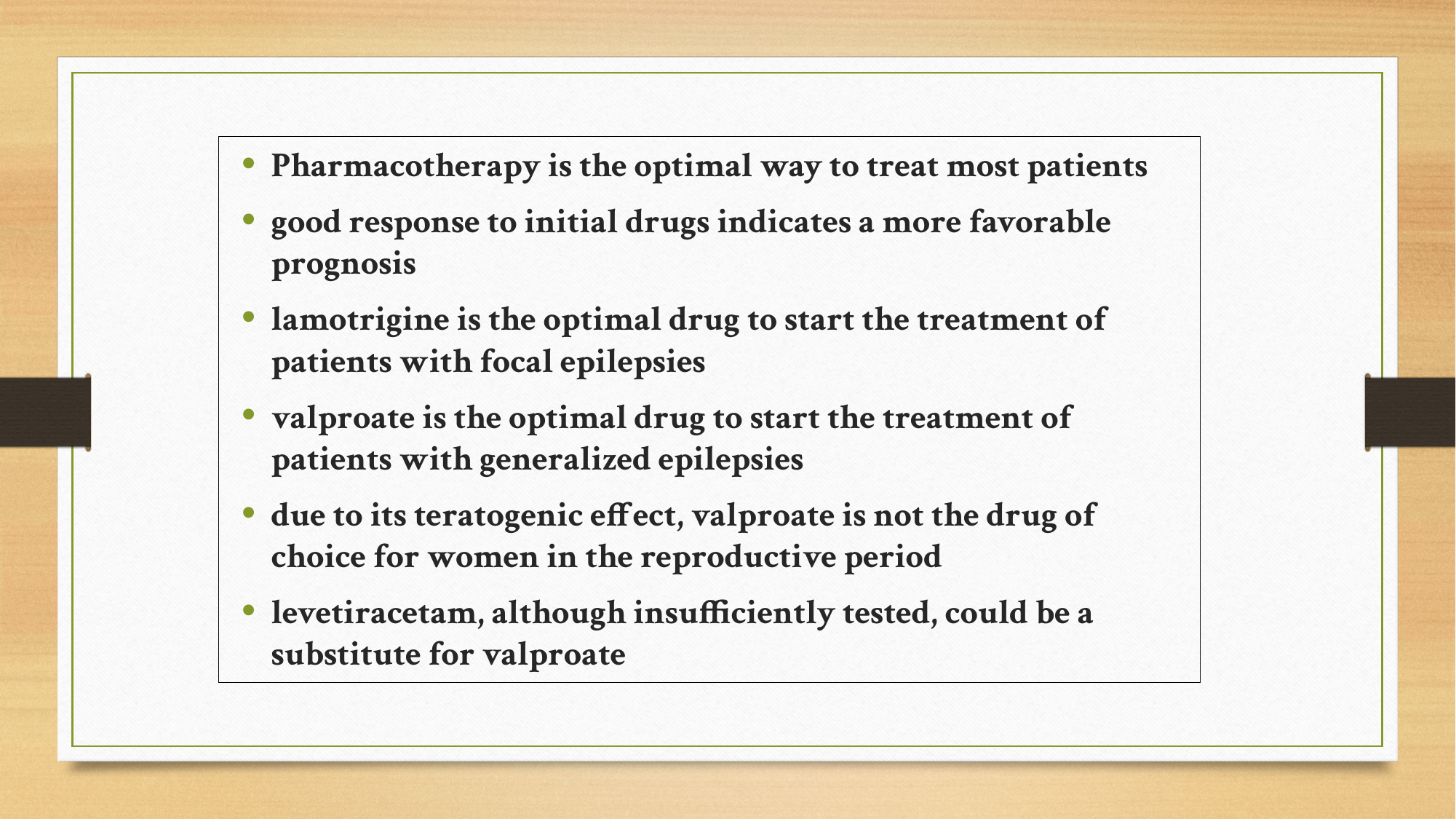

Pharmacotherapy is the optimal way to treat most patients
good response to initial drugs indicates a more favorable prognosis
lamotrigine is the optimal drug to start the treatment of patients with focal epilepsies
valproate is the optimal drug to start the treatment of patients with generalized epilepsies
due to its teratogenic effect, valproate is not the drug of choice for women in the reproductive period
levetiracetam, although insufficiently tested, could be a substitute for valproate